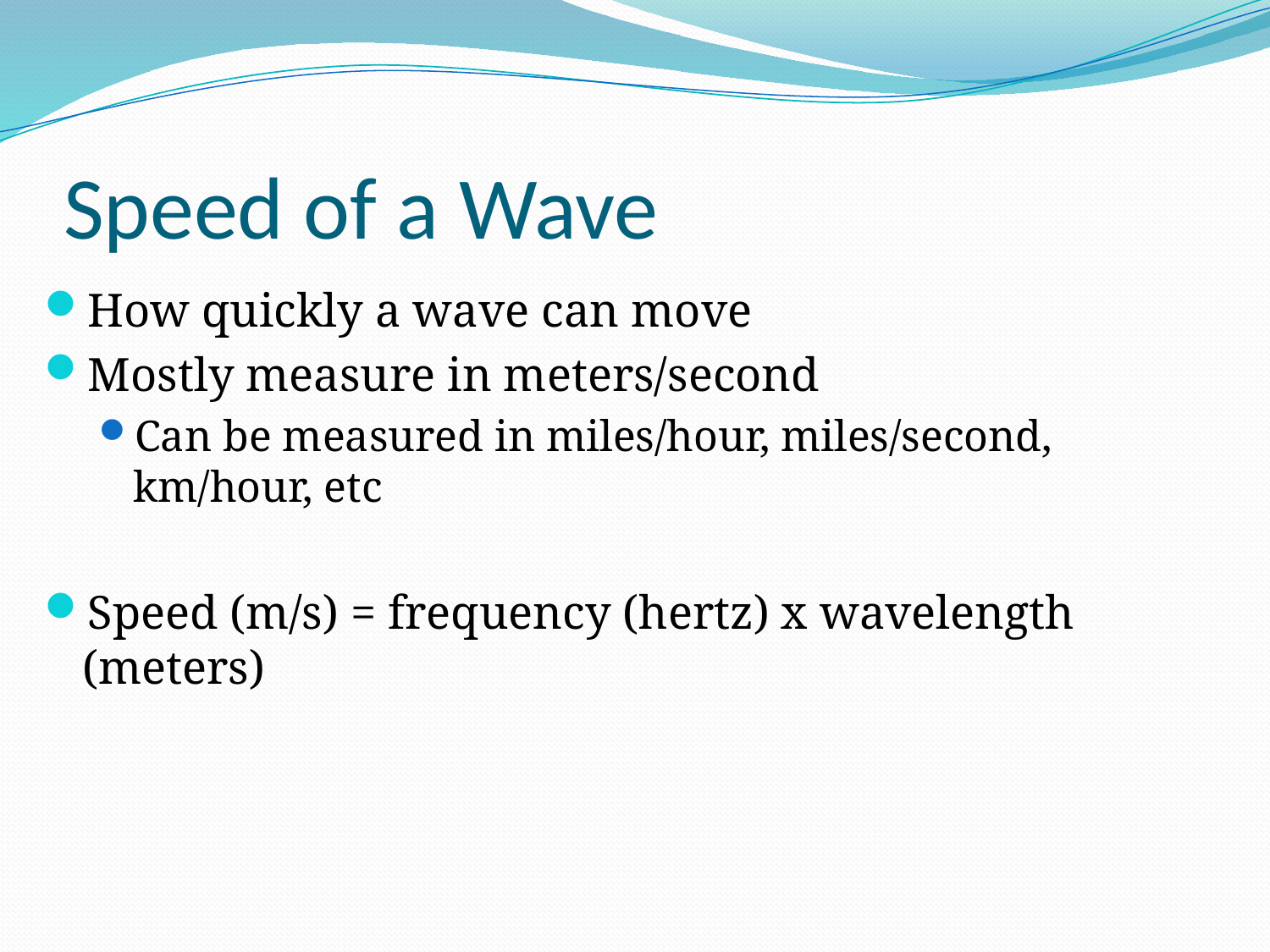

# Speed of a Wave
How quickly a wave can move
Mostly measure in meters/second
Can be measured in miles/hour, miles/second, km/hour, etc

Speed (m/s) = frequency (hertz) x wavelength (meters)